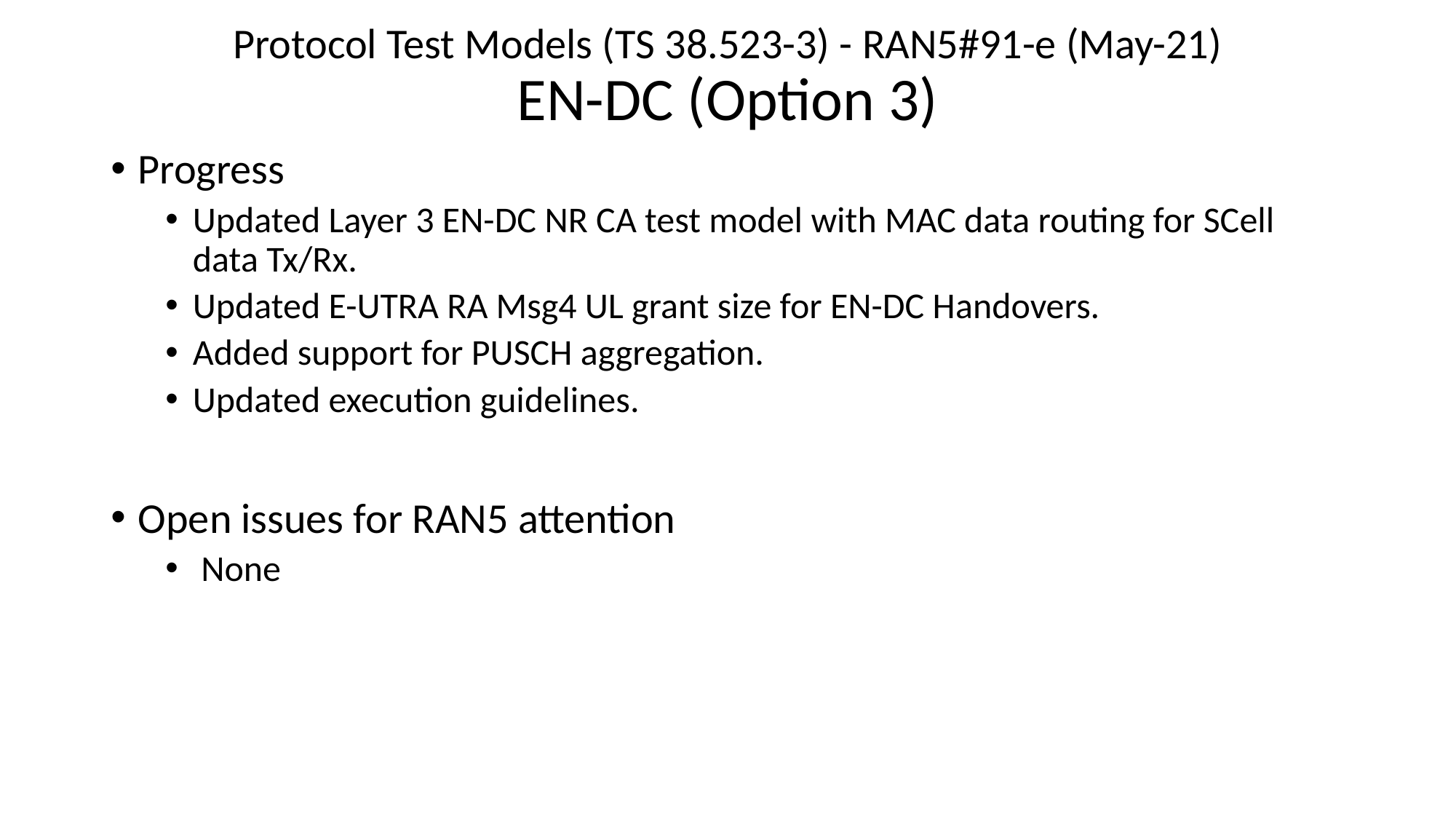

# Protocol Test Models (TS 38.523-3) - RAN5#91-e (May-21) EN-DC (Option 3)
Progress
Updated Layer 3 EN-DC NR CA test model with MAC data routing for SCell data Tx/Rx.
Updated E-UTRA RA Msg4 UL grant size for EN-DC Handovers.
Added support for PUSCH aggregation.
Updated execution guidelines.

Open issues for RAN5 attention
 None